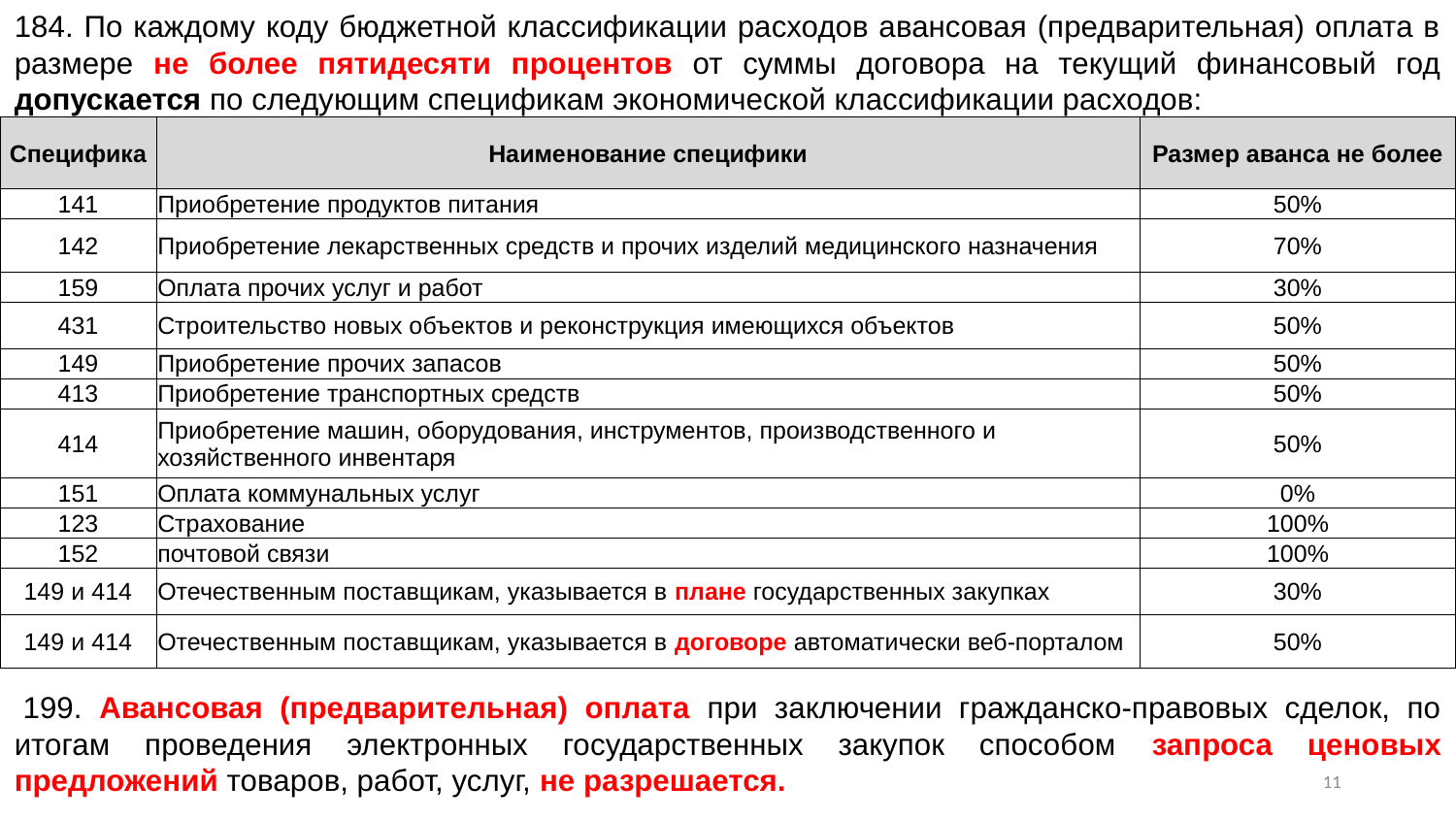

184. По каждому коду бюджетной классификации расходов авансовая (предварительная) оплата в размере не более пятидесяти процентов от суммы договора на текущий финансовый год допускается по следующим спецификам экономической классификации расходов:
| Специфика | Наименование специфики | Размер аванса не более |
| --- | --- | --- |
| 141 | Приобретение продуктов питания | 50% |
| 142 | Приобретение лекарственных средств и прочих изделий медицинского назначения | 70% |
| 159 | Оплата прочих услуг и работ | 30% |
| 431 | Строительство новых объектов и реконструкция имеющихся объектов | 50% |
| 149 | Приобретение прочих запасов | 50% |
| 413 | Приобретение транспортных средств | 50% |
| 414 | Приобретение машин, оборудования, инструментов, производственного и хозяйственного инвентаря | 50% |
| 151 | Оплата коммунальных услуг | 0% |
| 123 | Страхование | 100% |
| 152 | почтовой связи | 100% |
| 149 и 414 | Отечественным поставщикам, указывается в плане государственных закупках | 30% |
| 149 и 414 | Отечественным поставщикам, указывается в договоре автоматически веб-порталом | 50% |
 199. Авансовая (предварительная) оплата при заключении гражданско-правовых сделок, по итогам проведения электронных государственных закупок способом запроса ценовых предложений товаров, работ, услуг, не разрешается.
11